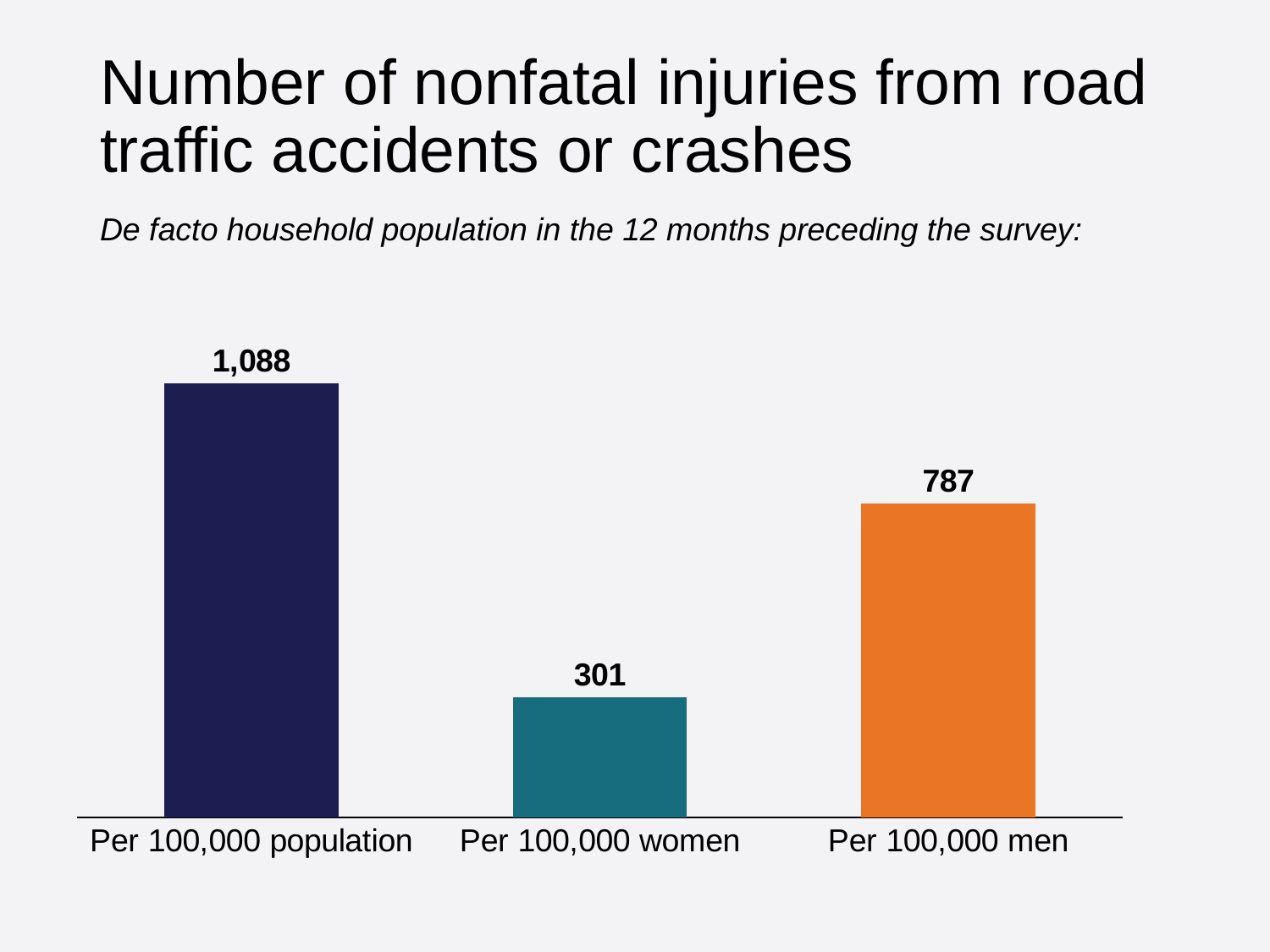

# Number of nonfatal injuries from road traffic accidents or crashes
De facto household population in the 12 months preceding the survey:

### Chart

| Category |  |
|---|---|
| Per 100,000 population | 1088.0 |
| Per 100,000 women | 301.0 |
| Per 100,000 men | 787.0 |